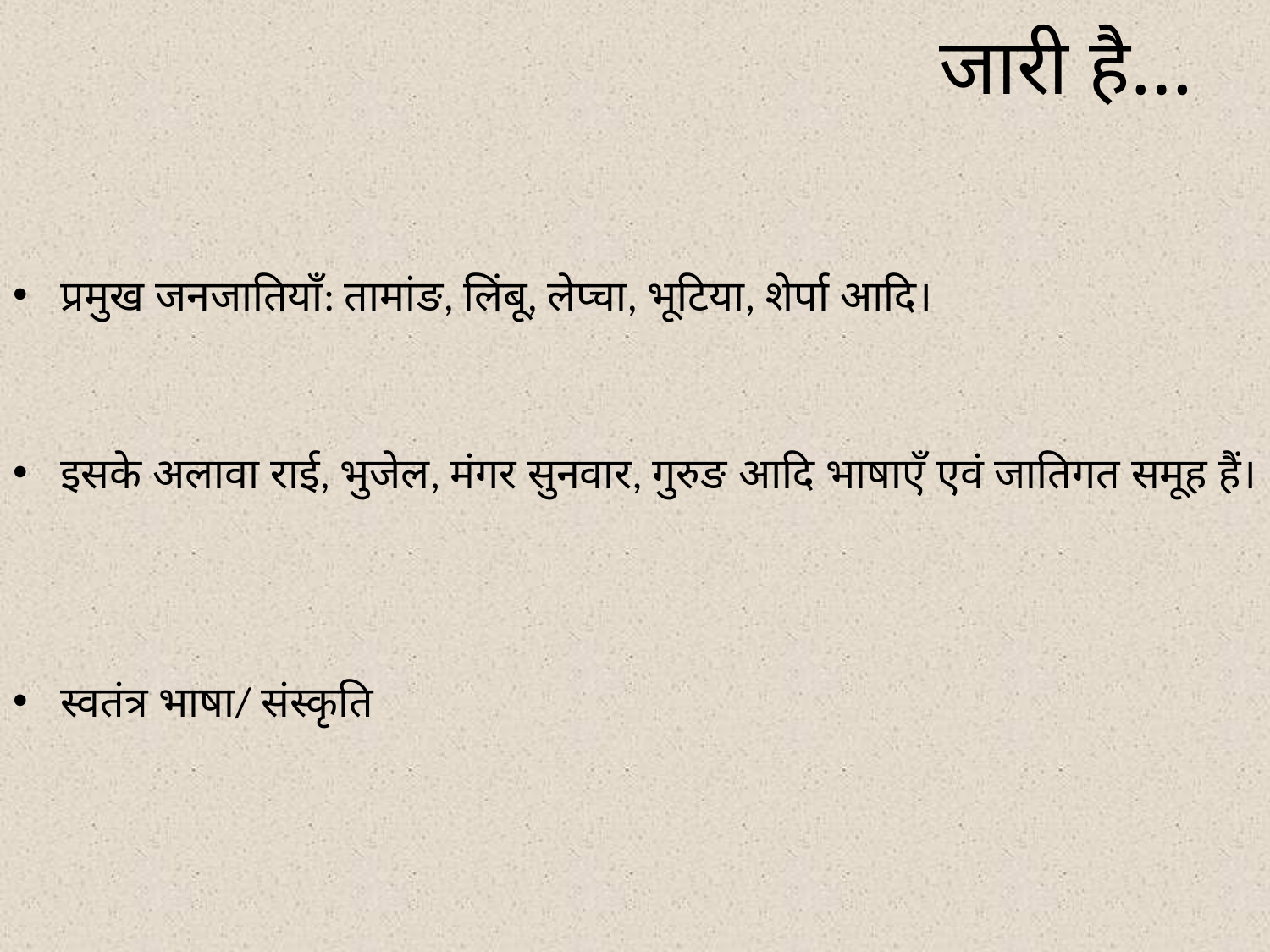

# जारी है…

प्रमुख जनजातियाँ: तामांङ, लिंबू, लेप्चा, भूटिया, शेर्पा आदि।

इसके अलावा राई, भुजेल, मंगर सुनवार, गुरुङ आदि भाषाएँ एवं जातिगत समूह हैं।

स्वतंत्र भाषा/ संस्कृति